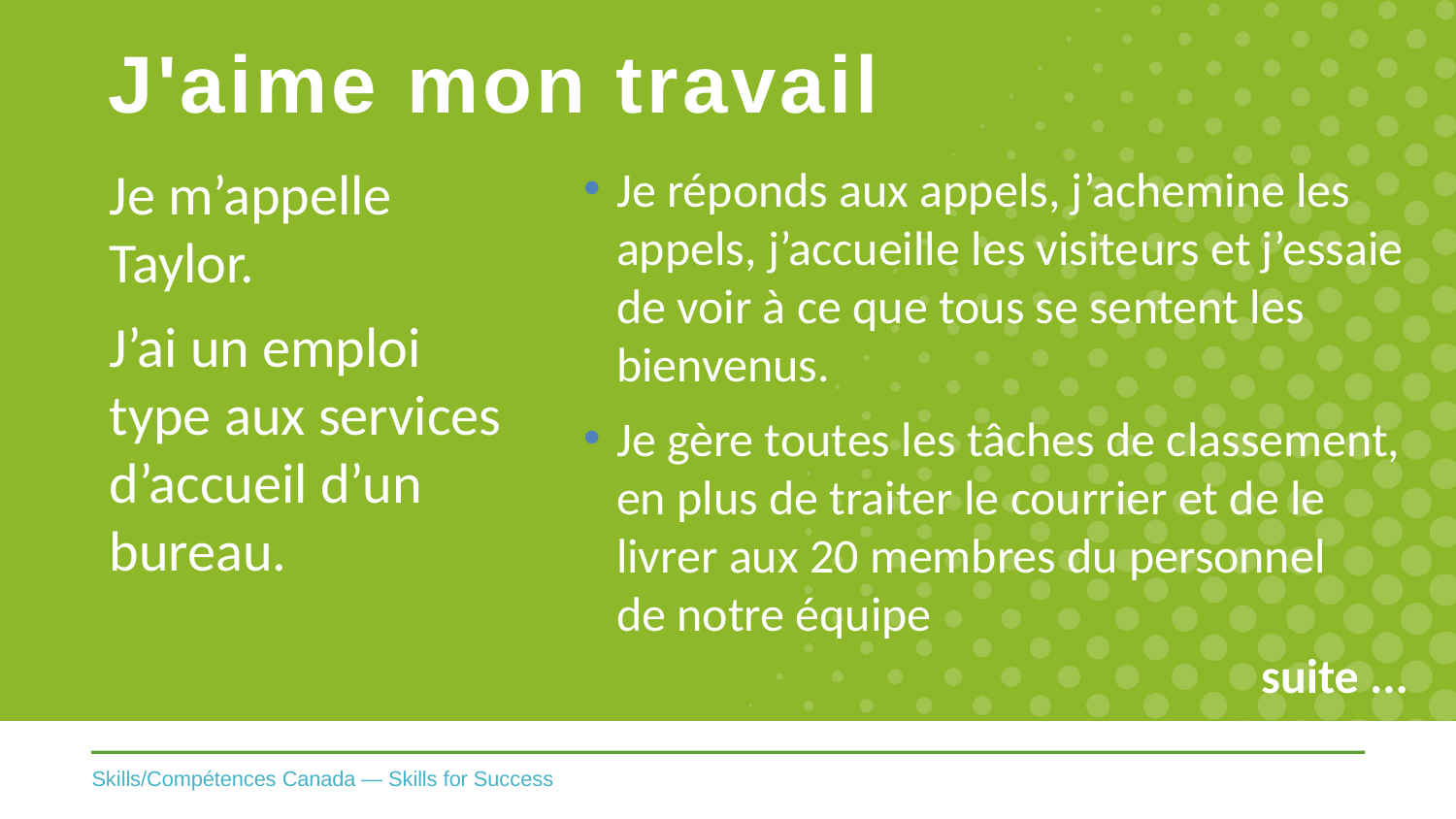

# J'aime mon travail
Je m’appelle Taylor.
J’ai un emploi type aux services d’accueil d’un bureau.

Je réponds aux appels, j’achemine les appels, j’accueille les visiteurs et j’essaie de voir à ce que tous se sentent les bienvenus.
Je gère toutes les tâches de classement, en plus de traiter le courrier et de le livrer aux 20 membres du personnel
de notre équipe
suite ...